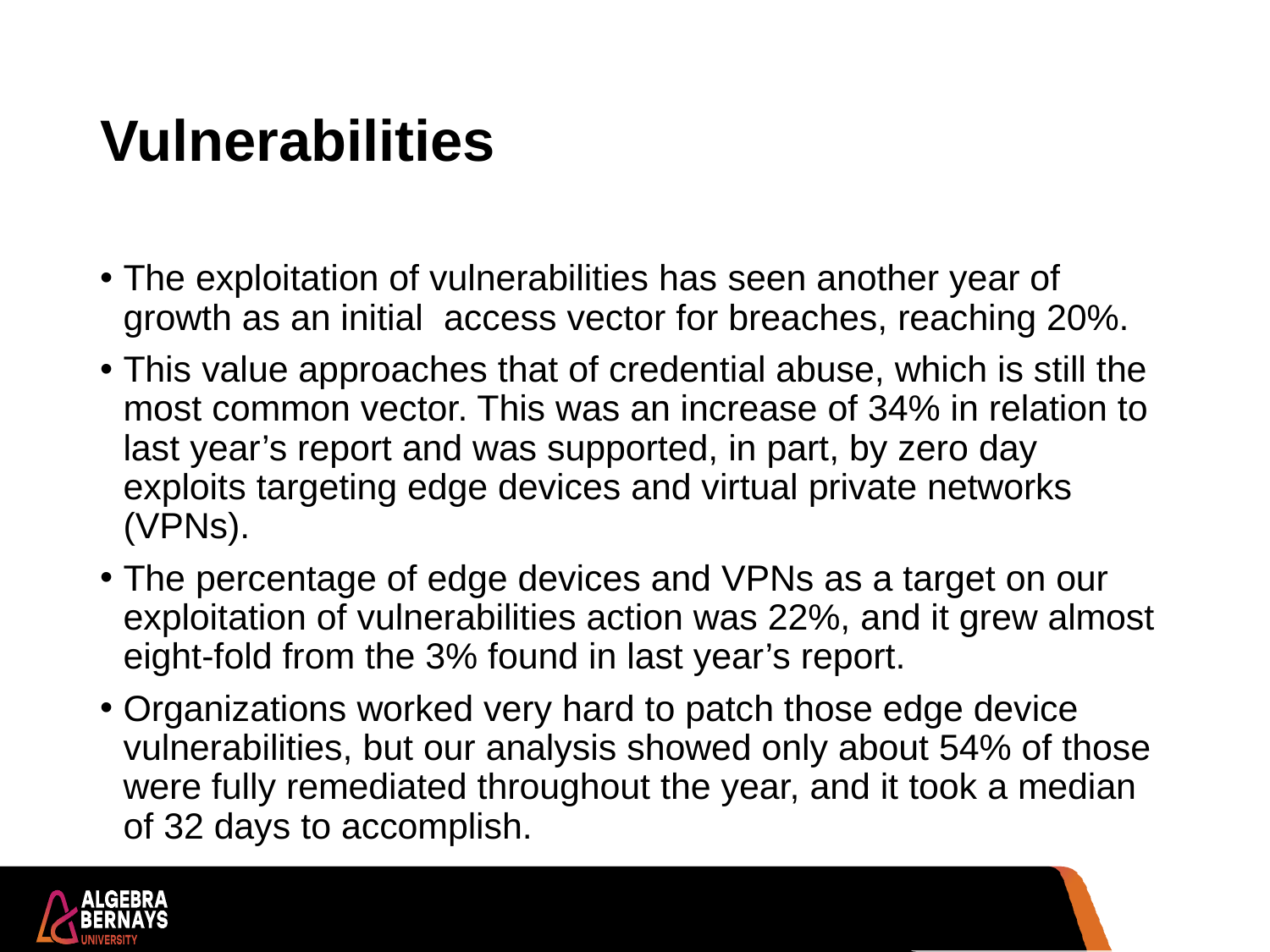

# Vulnerabilities
The exploitation of vulnerabilities has seen another year of growth as an initial  access vector for breaches, reaching 20%.
This value approaches that of credential abuse, which is still the most common vector. This was an increase of 34% in relation to last year’s report and was supported, in part, by zero day exploits targeting edge devices and virtual private networks (VPNs).
The percentage of edge devices and VPNs as a target on our exploitation of vulnerabilities action was 22%, and it grew almost eight-fold from the 3% found in last year’s report.
Organizations worked very hard to patch those edge device vulnerabilities, but our analysis showed only about 54% of those were fully remediated throughout the year, and it took a median of 32 days to accomplish.